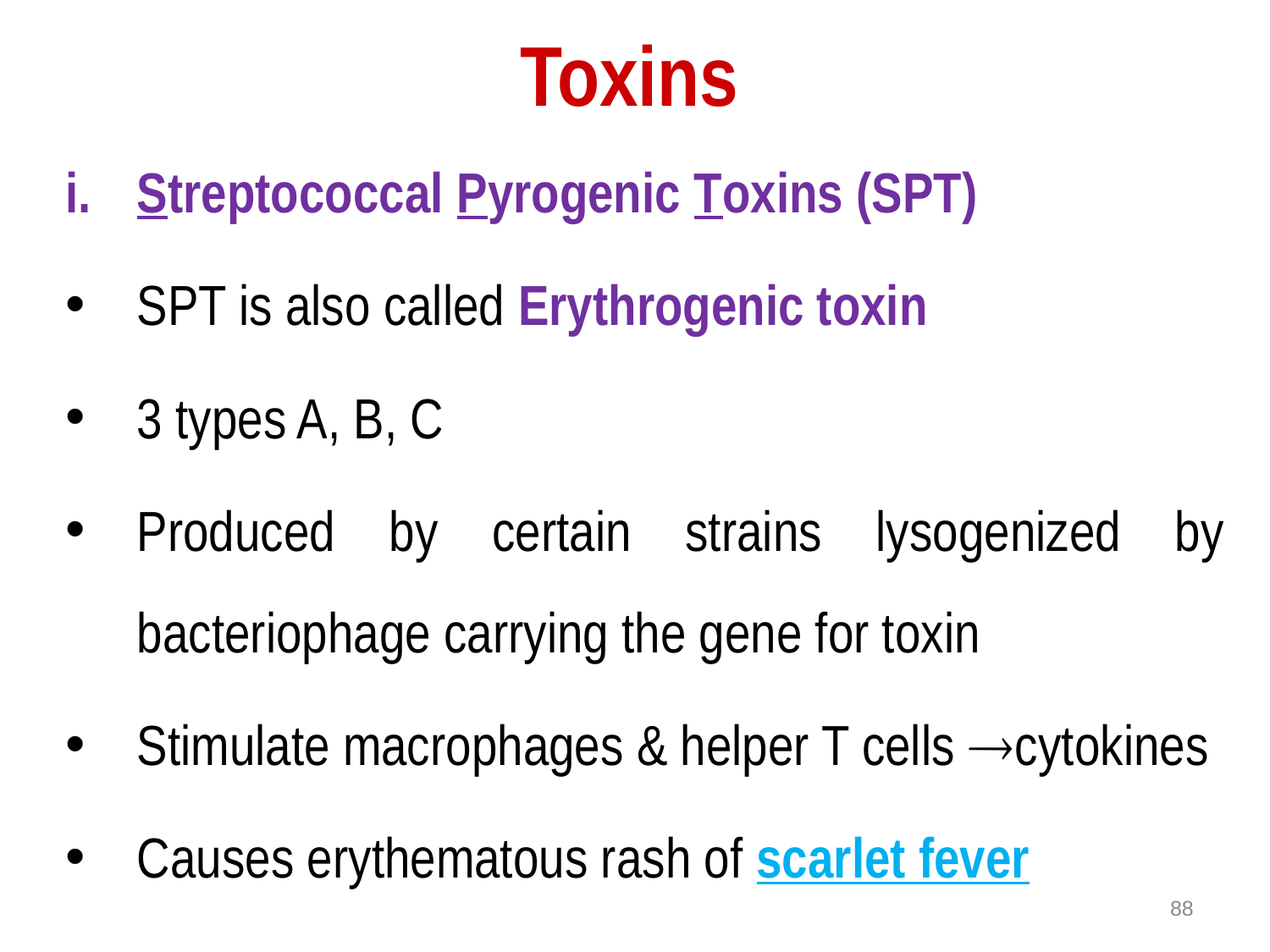

# Toxins
Streptococcal Pyrogenic Toxins (SPT)
SPT is also called Erythrogenic toxin
3 types A, B, C
Produced by certain strains lysogenized by bacteriophage carrying the gene for toxin
Stimulate macrophages & helper T cells →cytokines
Causes erythematous rash of scarlet fever

88